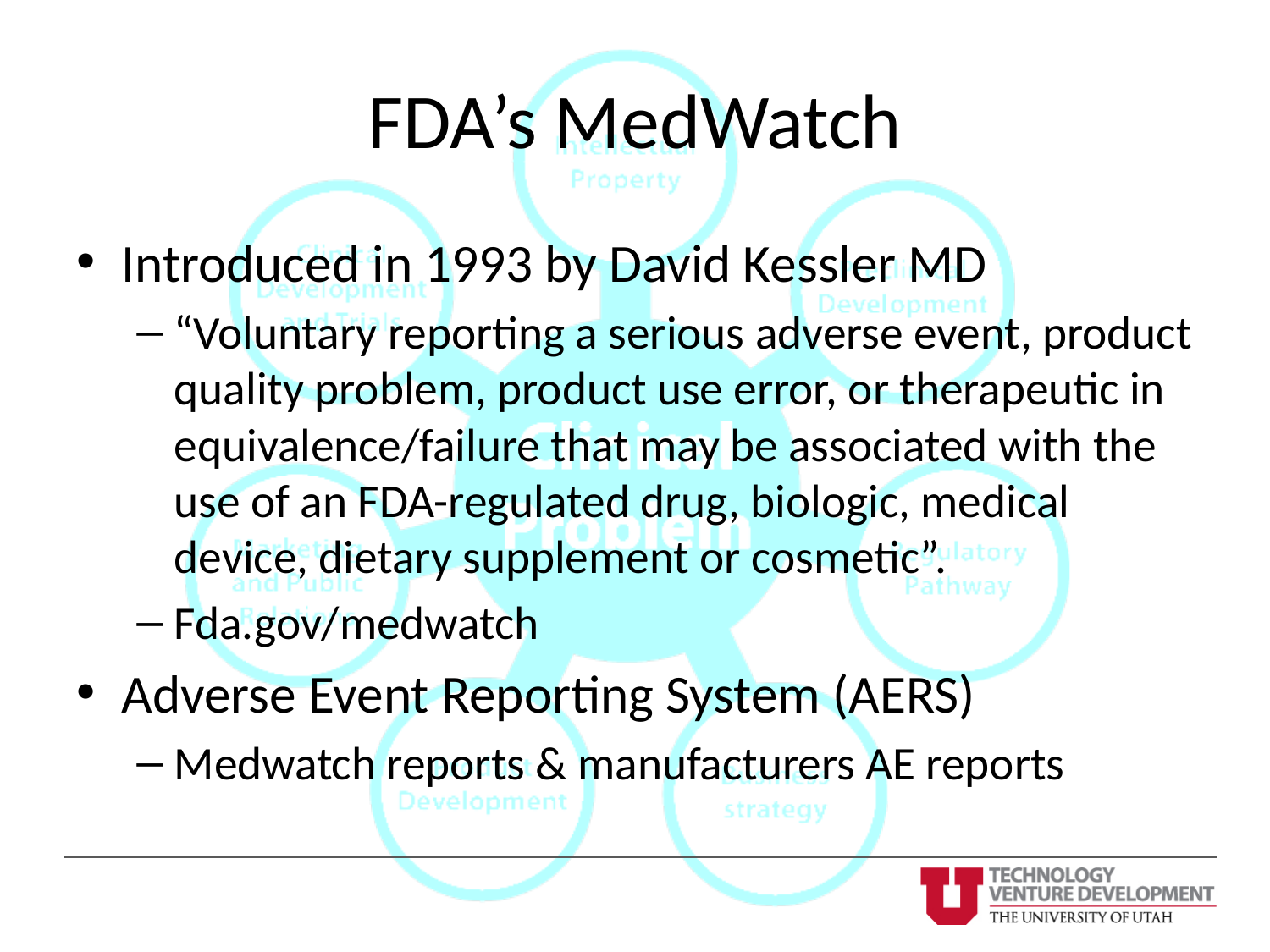

# FDA’s MedWatch
Introduced in 1993 by David Kessler MD
“Voluntary reporting a serious adverse event, product quality problem, product use error, or therapeutic in equivalence/failure that may be associated with the use of an FDA-regulated drug, biologic, medical device, dietary supplement or cosmetic”.
Fda.gov/medwatch
Adverse Event Reporting System (AERS)
Medwatch reports & manufacturers AE reports